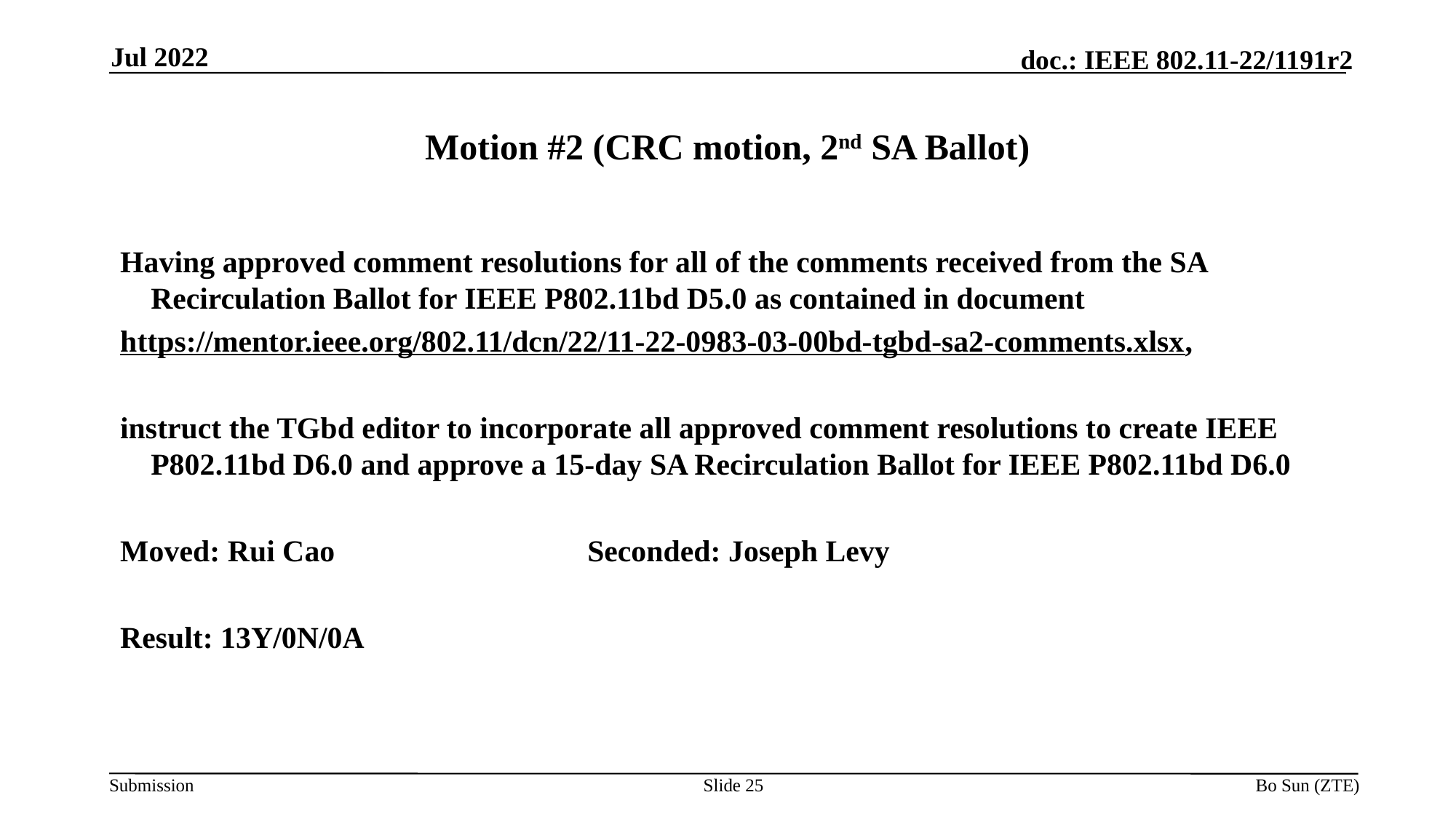

Jul 2022
# Motion #2 (CRC motion, 2nd SA Ballot)
Having approved comment resolutions for all of the comments received from the SA Recirculation Ballot for IEEE P802.11bd D5.0 as contained in document
https://mentor.ieee.org/802.11/dcn/22/11-22-0983-03-00bd-tgbd-sa2-comments.xlsx,

instruct the TGbd editor to incorporate all approved comment resolutions to create IEEE P802.11bd D6.0 and approve a 15-day SA Recirculation Ballot for IEEE P802.11bd D6.0

Moved: Rui Cao 			Seconded: Joseph Levy

Result: 13Y/0N/0A
Slide 25
Bo Sun (ZTE)